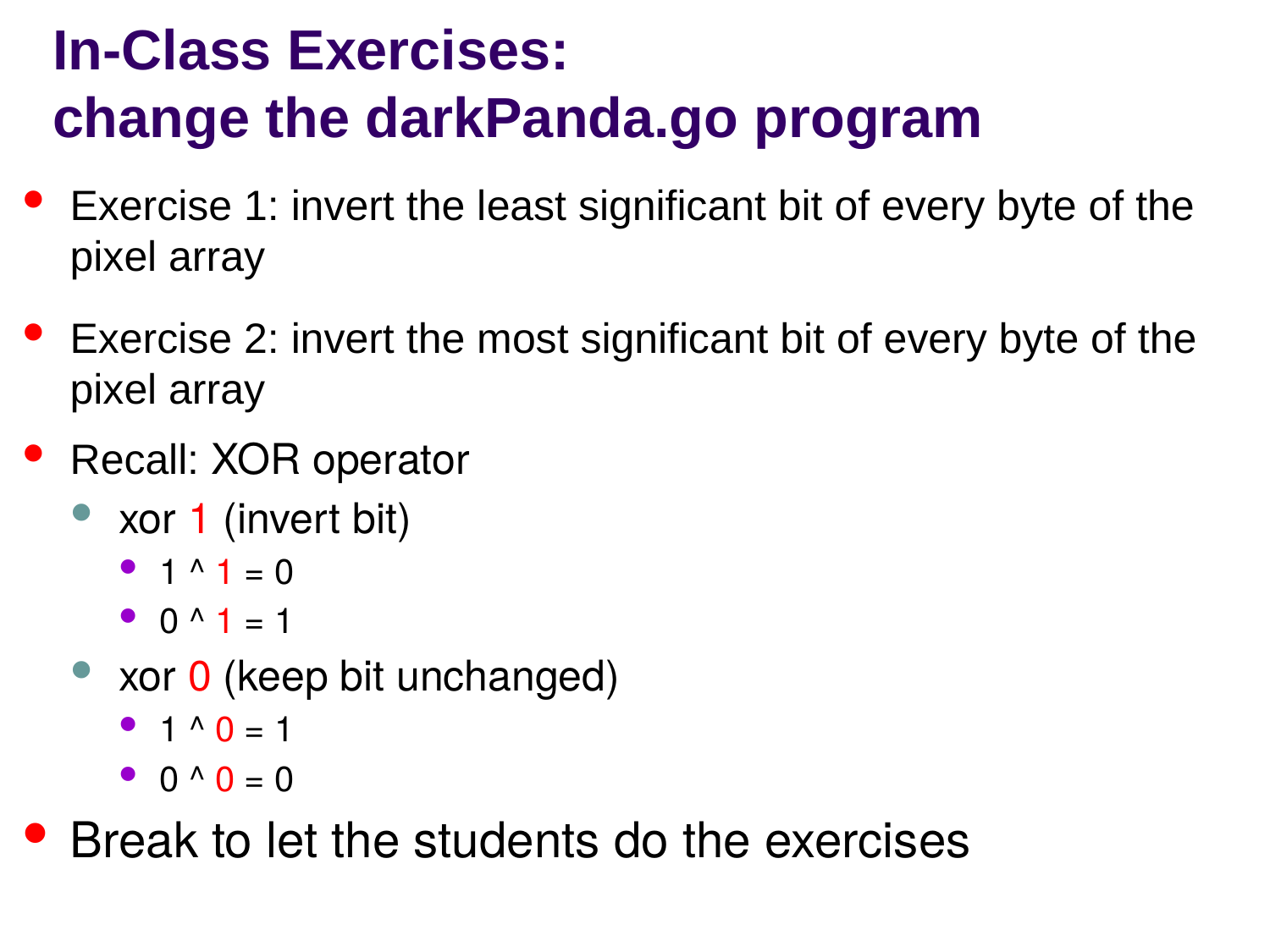

# In-Class Exercises: change the darkPanda.go program
Exercise 1: invert the least significant bit of every byte of the pixel array
Exercise 2: invert the most significant bit of every byte of the pixel array
Recall: XOR operator
xor 1 (invert bit)
1 ^ 1 = 0
0 ^ 1 = 1
xor 0 (keep bit unchanged)
1 ^ 0 = 1
0 ^ 0 = 0
Break to let the students do the exercises